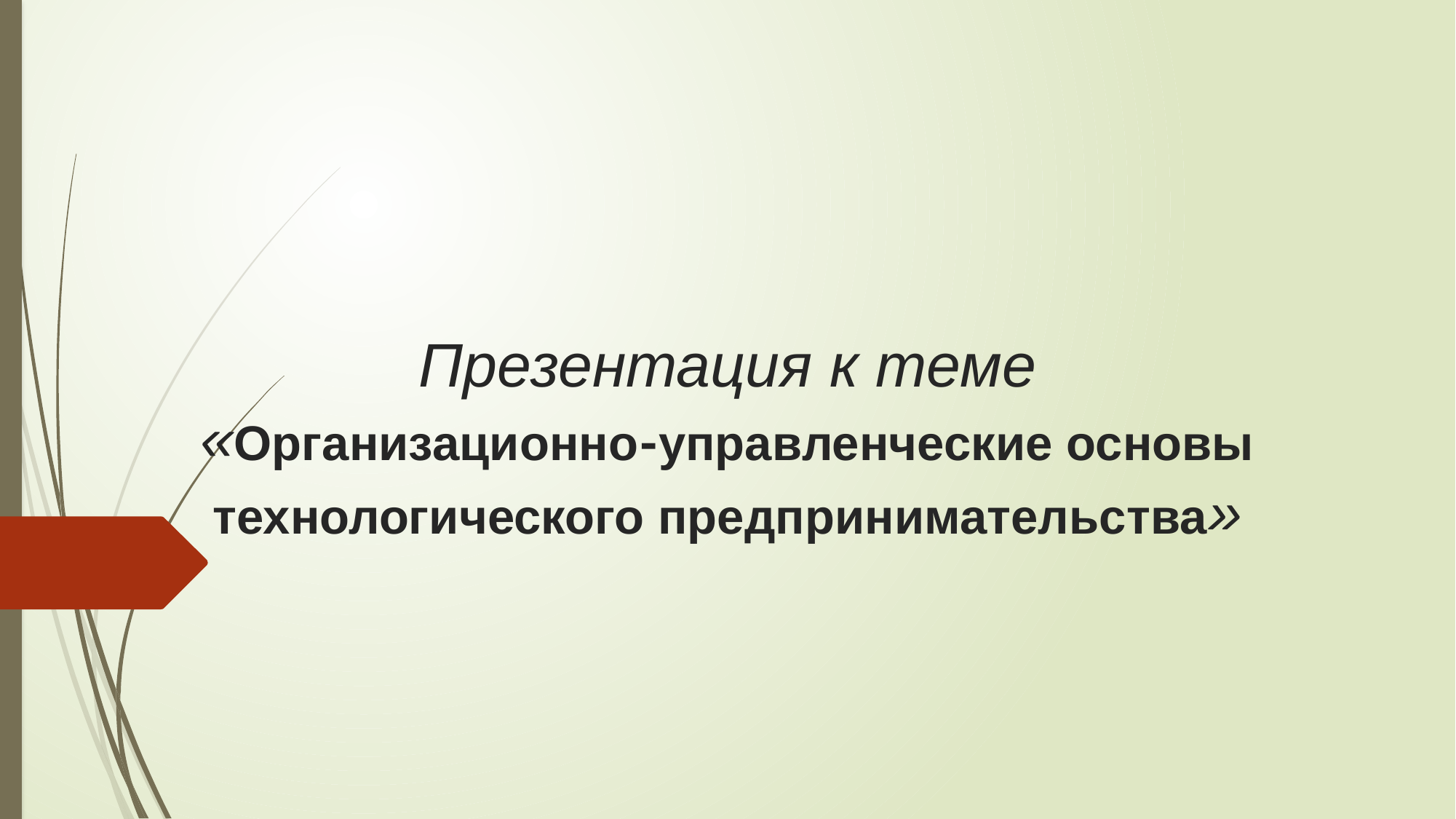

# Презентация к теме «Организационно-управленческие основы технологического предпринимательства»